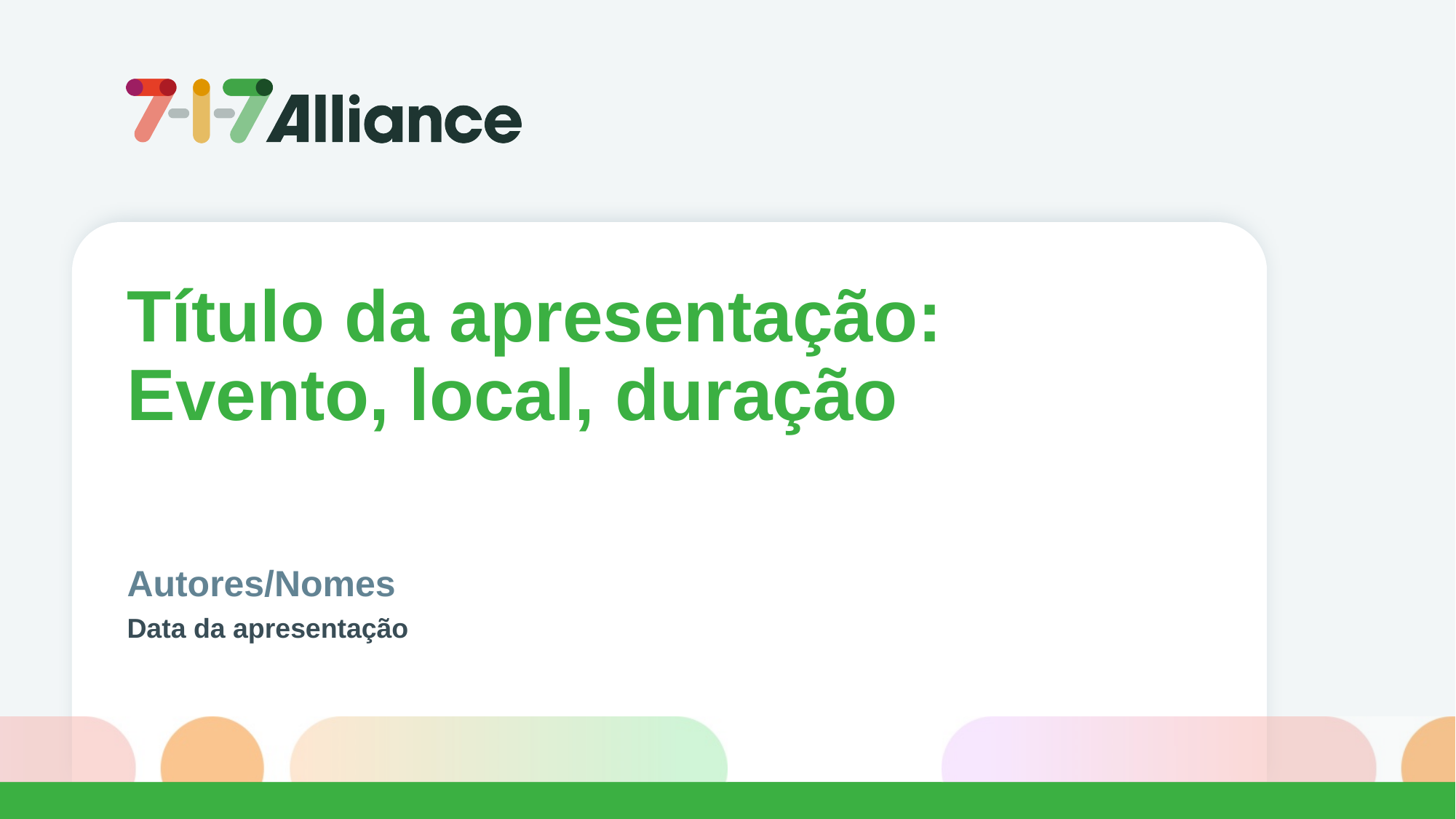

Título da apresentação:
Evento, local, duração
Autores/Nomes
Data da apresentação